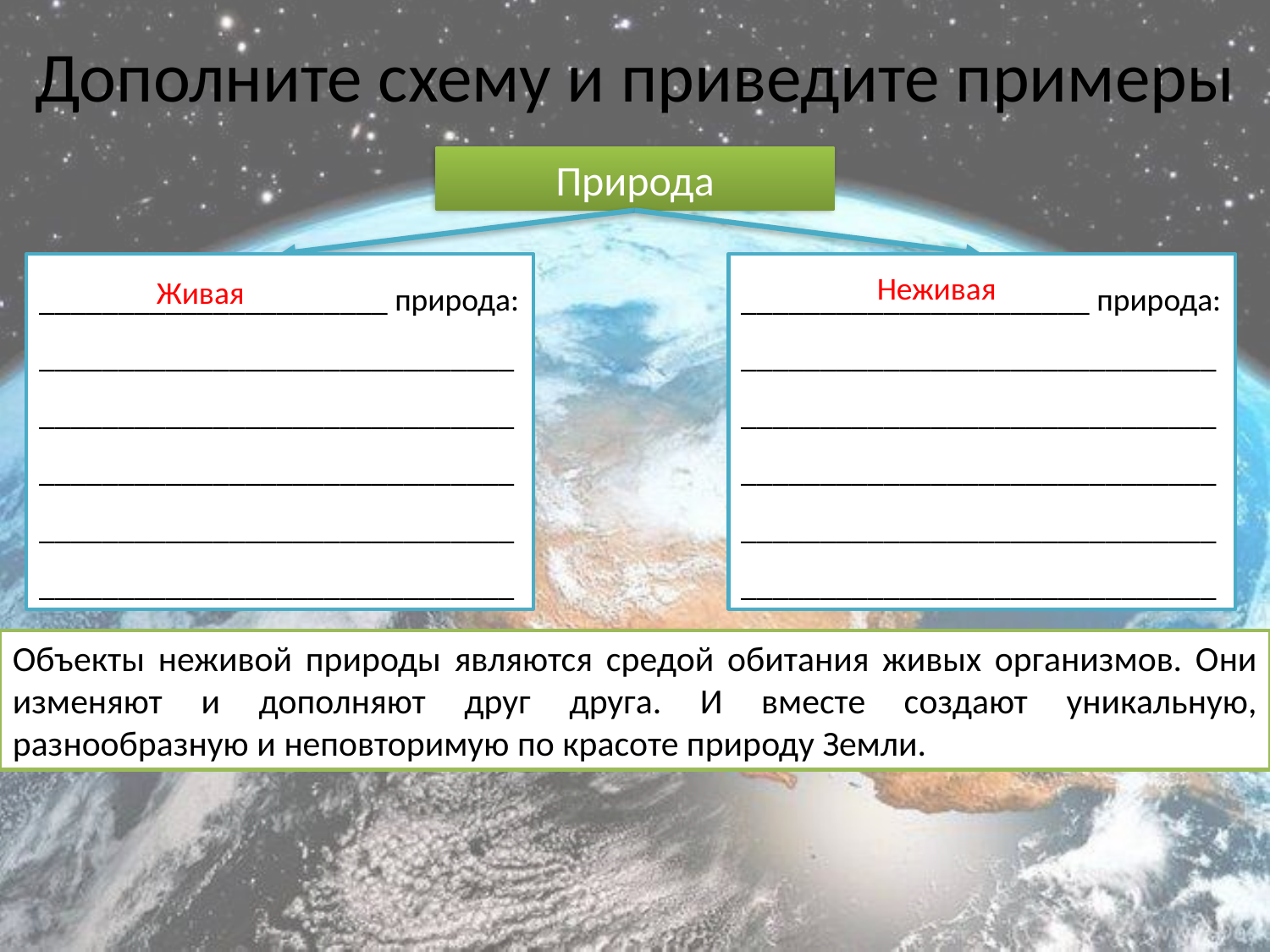

# Дополните схему и приведите примеры
Природа
______________________ природа:
______________________________
______________________________
______________________________
______________________________
______________________________
______________________ природа:
______________________________
______________________________
______________________________
______________________________
______________________________
Неживая
Живая
Объекты неживой природы являются средой обитания живых организмов. Они изменяют и дополняют друг друга. И вместе создают уникальную, разнообразную и неповторимую по красоте природу Земли.
В тексте параграфа найдите ответ на вопрос: как связаны объекты живой и неживой природы.